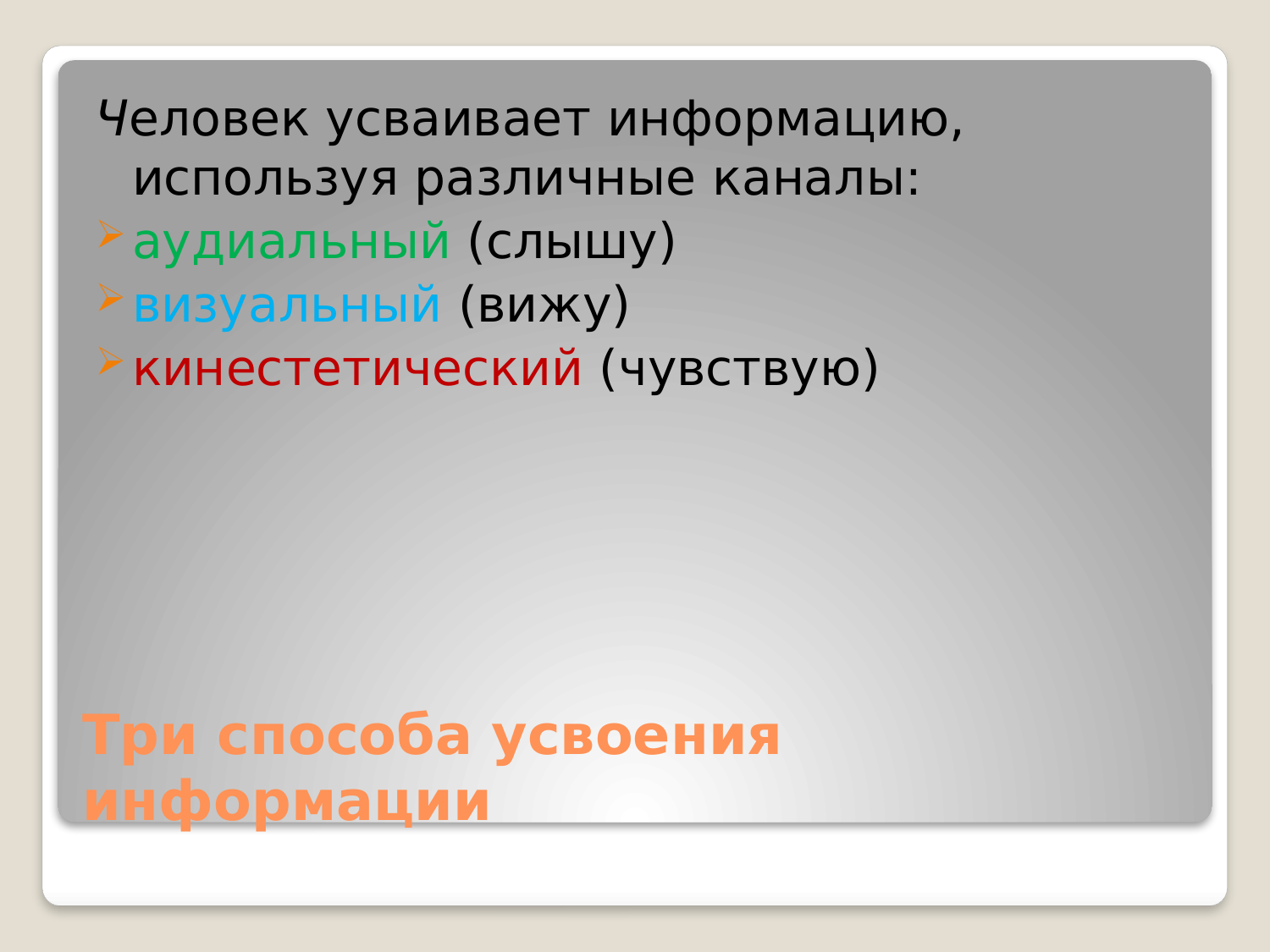

Человек усваивает информацию, используя различные каналы:
аудиальный (слышу)
визуальный (вижу)
кинестетический (чувствую)

# Три способа усвоения информации